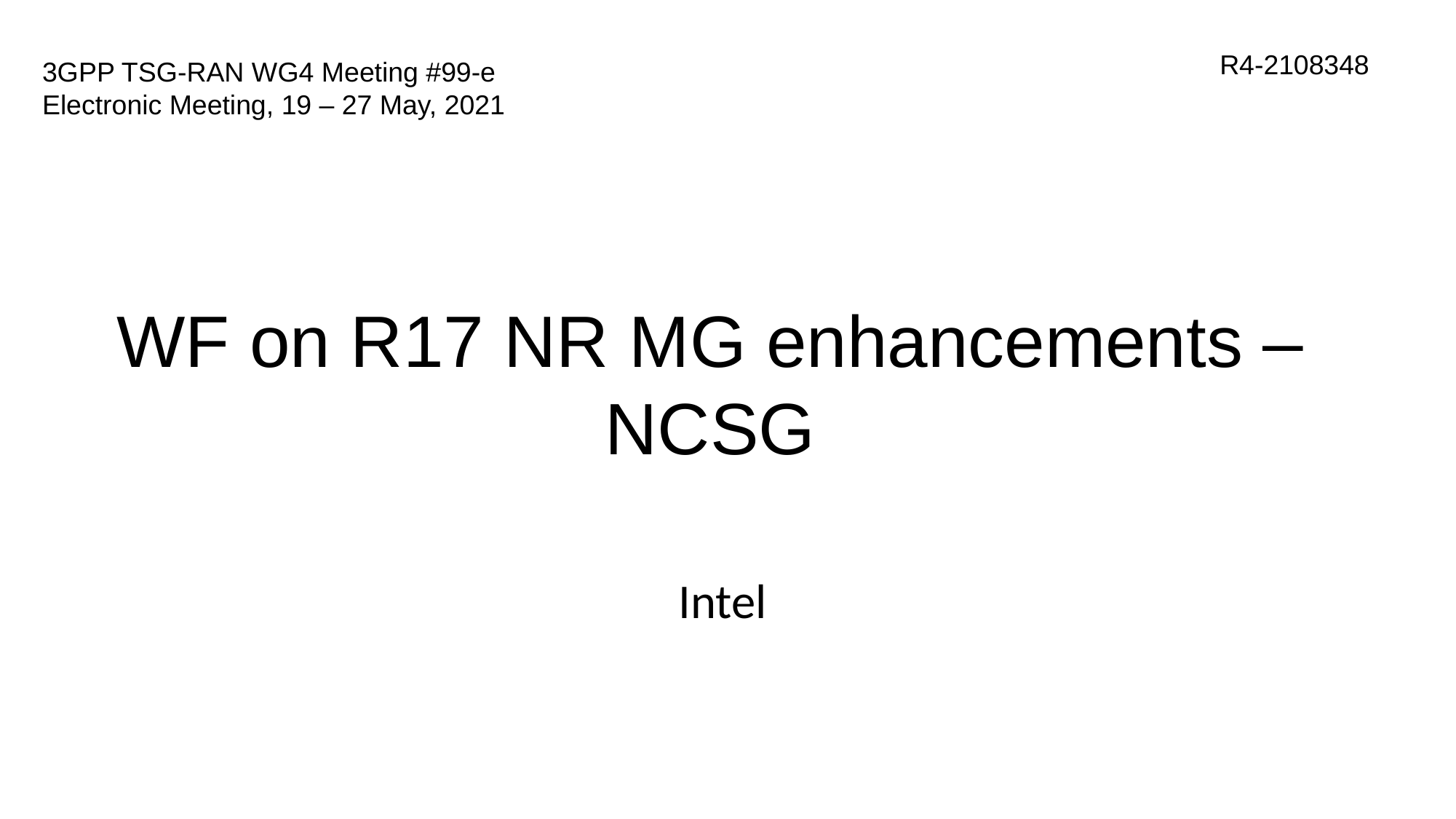

R4-2108348
# 3GPP TSG-RAN WG4 Meeting #99-e Electronic Meeting, 19 – 27 May, 2021
WF on R17 NR MG enhancements –NCSG
Intel